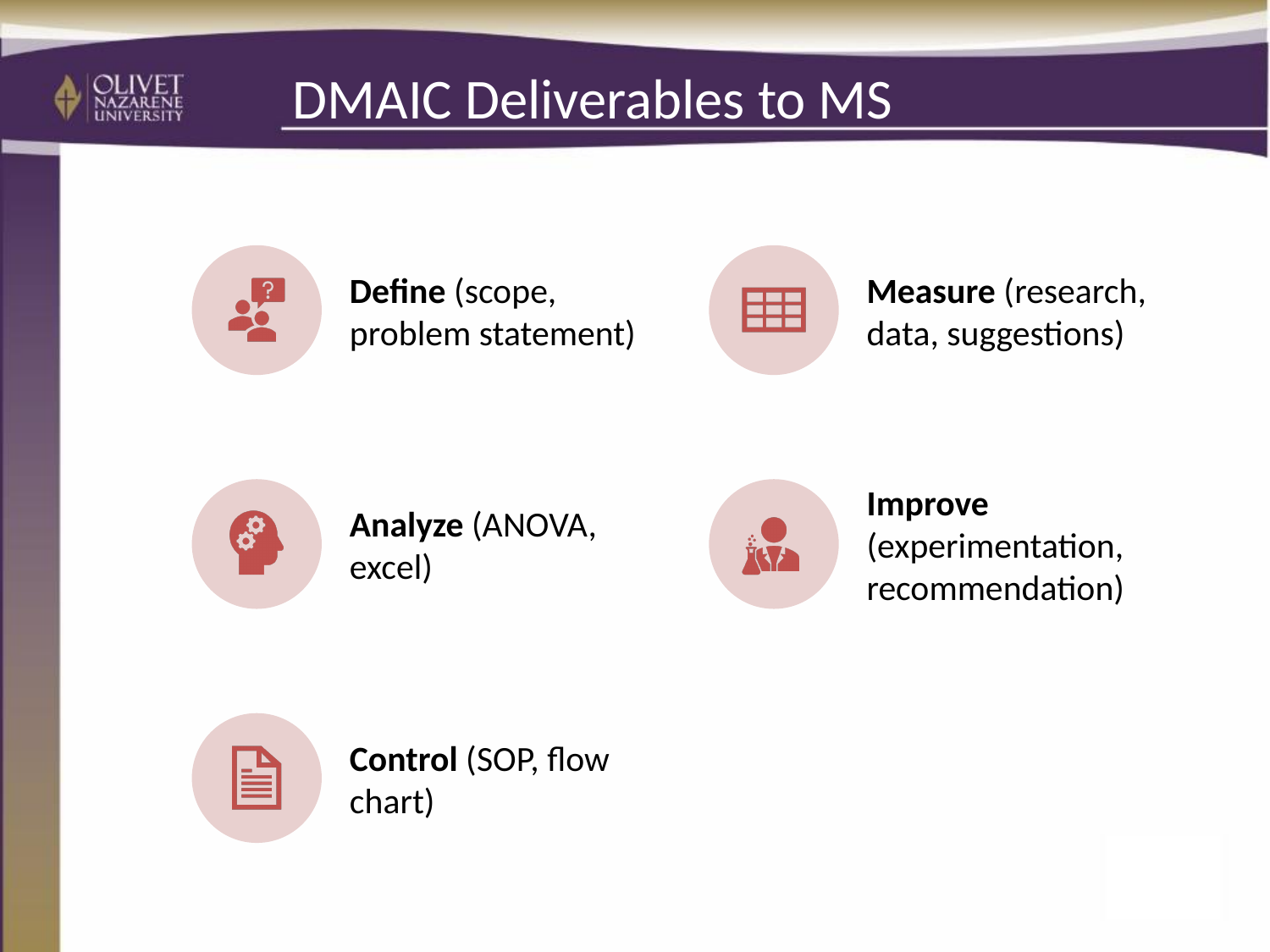

# DMAIC Deliverables to MS
Define (scope, problem statement)
Measure (research, data, suggestions)
Analyze (ANOVA, excel)
Improve (experimentation, recommendation)
Control (SOP, flow chart)